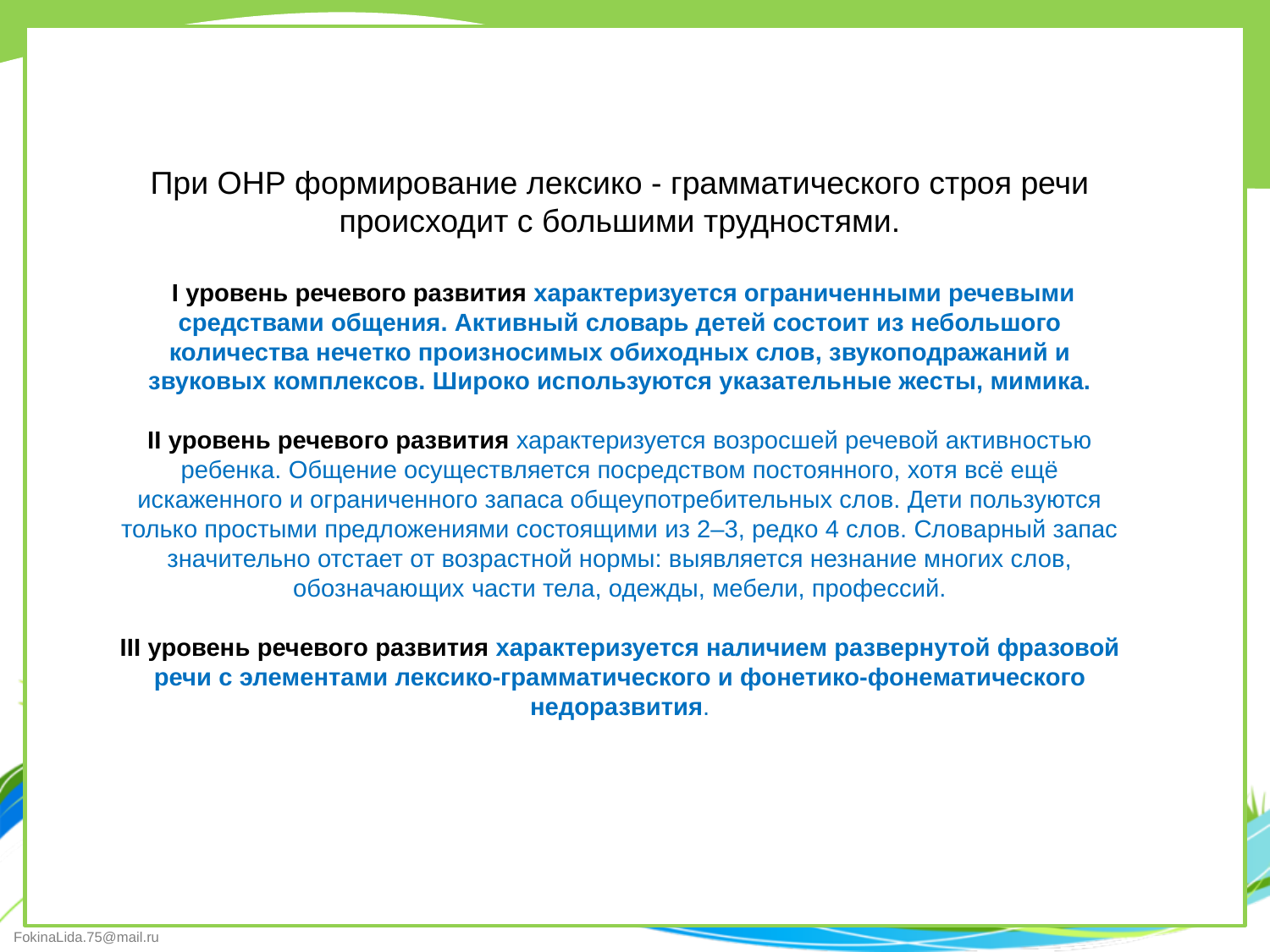

При ОНР формирование лексико - грамматического строя речи происходит с большими трудностями.

 I уровень речевого развития характеризуется ограниченными речевыми средствами общения. Активный словарь детей состоит из небольшого количества нечетко произносимых обиходных слов, звукоподражаний и звуковых комплексов. Широко используются указательные жесты, мимика.

II уровень речевого развития характеризуется возросшей речевой активностью ребенка. Общение осуществляется посредством постоянного, хотя всё ещё искаженного и ограниченного запаса общеупотребительных слов. Дети пользуются только простыми предложениями состоящими из 2–3, редко 4 слов. Словарный запас значительно отстает от возрастной нормы: выявляется незнание многих слов, обозначающих части тела, одежды, мебели, профессий.

III уровень речевого развития характеризуется наличием развернутой фразовой речи с элементами лексико-грамматического и фонетико-фонематического недоразвития.